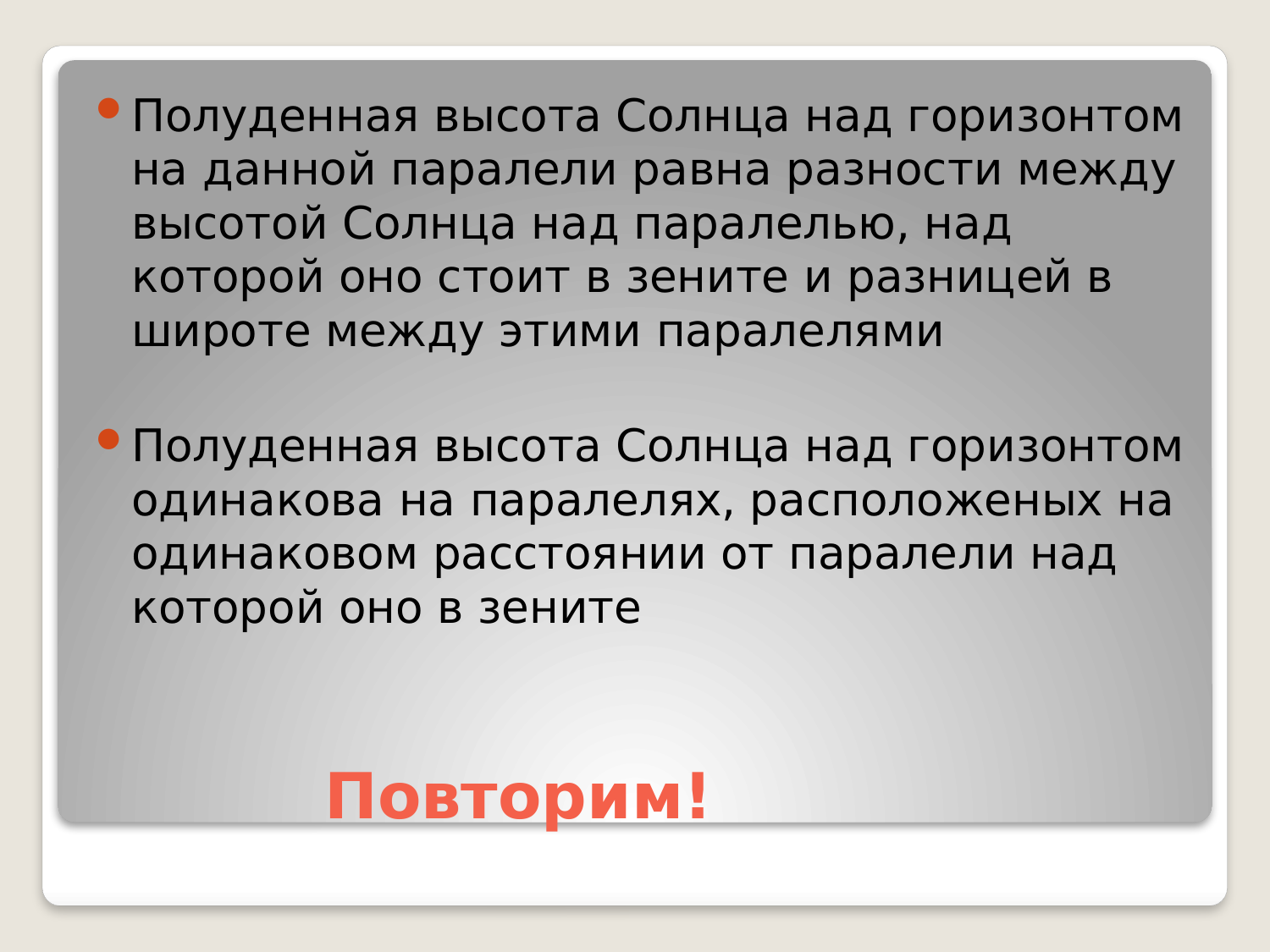

Полуденная высота Солнца над горизонтом на данной паралели равна разности между высотой Солнца над паралелью, над которой оно стоит в зените и разницей в широте между этими паралелями

Полуденная высота Солнца над горизонтом одинакова на паралелях, расположеных на одинаковом расстоянии от паралели над которой оно в зените

# Повторим!